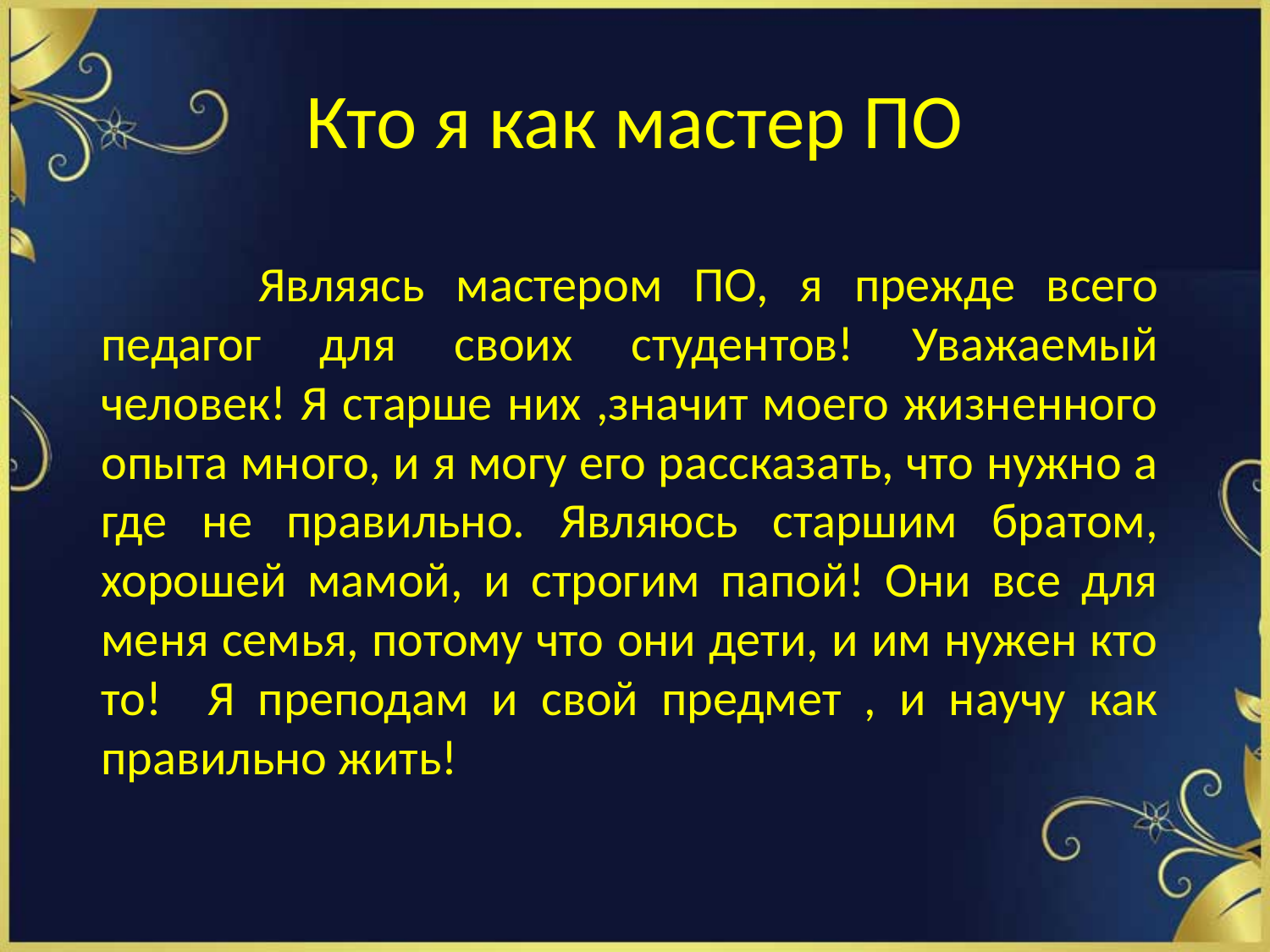

# Кто я как мастер ПО
   Являясь мастером ПО, я прежде всего педагог для своих студентов! Уважаемый человек! Я старше них ,значит моего жизненного опыта много, и я могу его рассказать, что нужно а где не правильно. Являюсь старшим братом, хорошей мамой, и строгим папой! Они все для меня семья, потому что они дети, и им нужен кто то!  Я преподам и свой предмет , и научу как правильно жить!